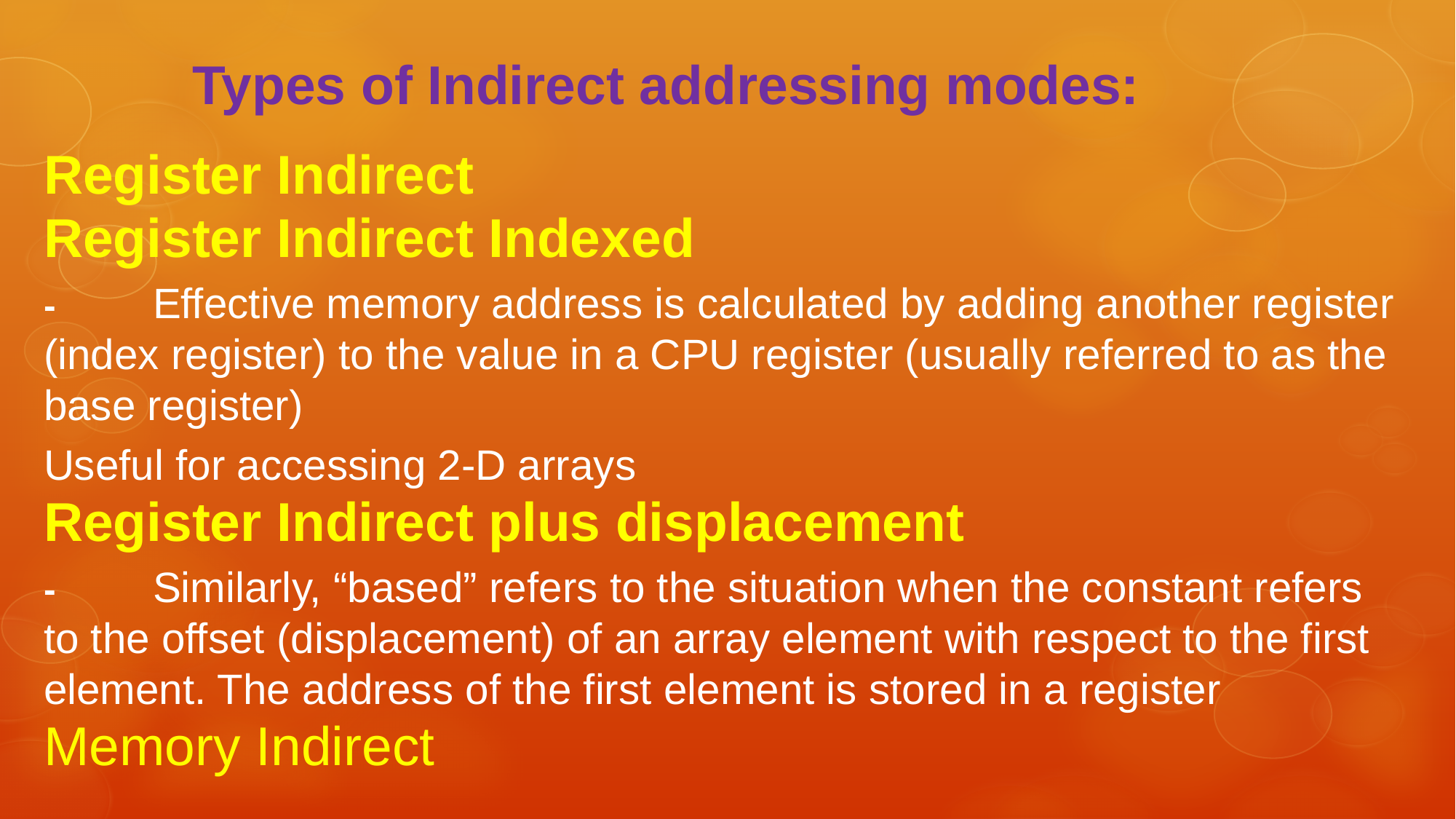

Types of Indirect addressing modes:

Register Indirect
Register Indirect Indexed
- 	Effective memory address is calculated by adding another register (index register) to the value in a CPU register (usually referred to as the base register)
Useful for accessing 2-D arrays
Register Indirect plus displacement
-	Similarly, “based” refers to the situation when the constant refers to the offset (displacement) of an array element with respect to the first element. The address of the first element is stored in a register
Memory Indirect